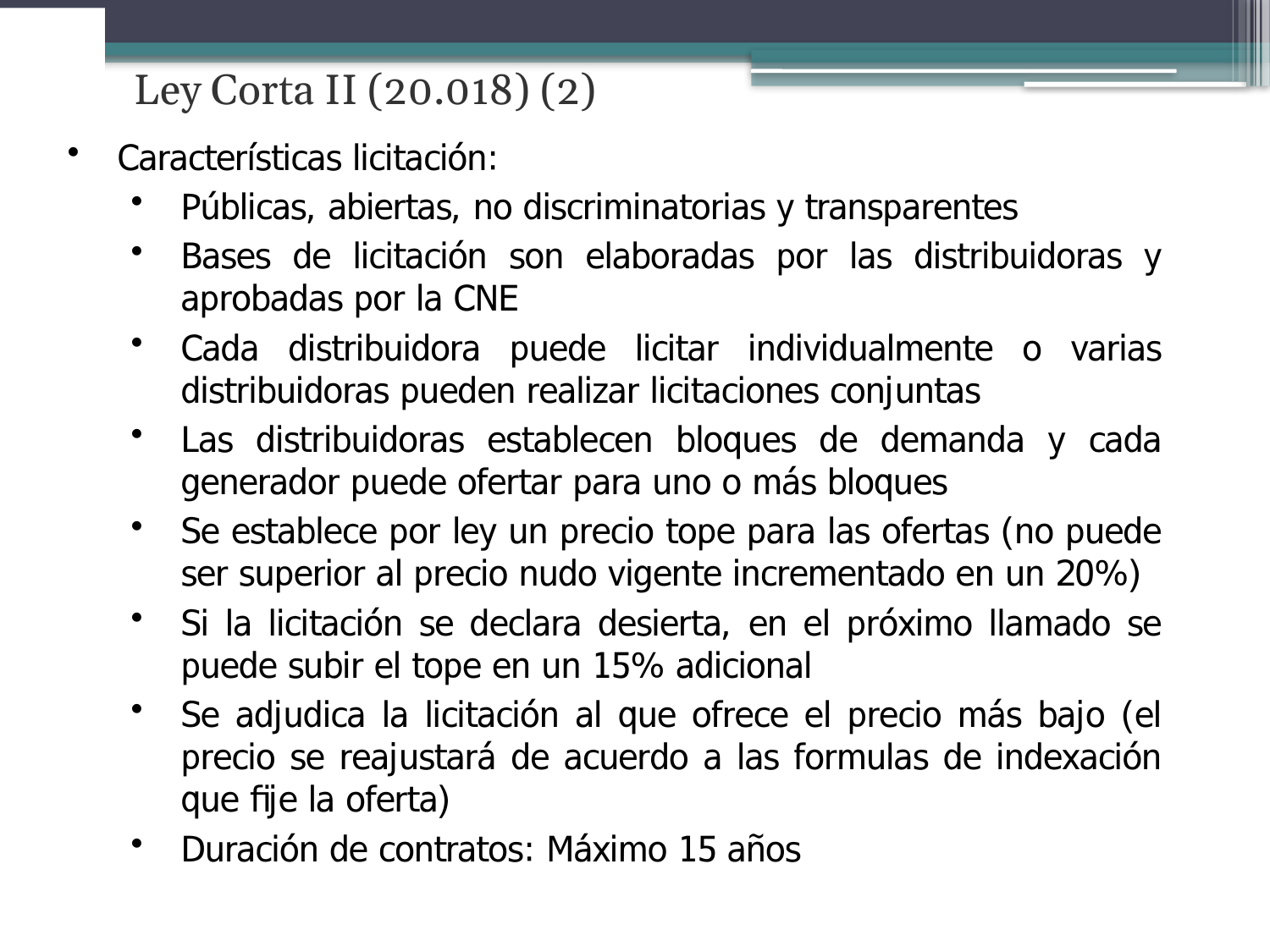

Ley Corta II (20.018) (2)

Características licitación:
Públicas, abiertas, no discriminatorias y transparentes
Bases de licitación son elaboradas por las distribuidoras y aprobadas por la CNE
Cada distribuidora puede licitar individualmente o varias distribuidoras pueden realizar licitaciones conjuntas
Las distribuidoras establecen bloques de demanda y cada generador puede ofertar para uno o más bloques
Se establece por ley un precio tope para las ofertas (no puede ser superior al precio nudo vigente incrementado en un 20%)
Si la licitación se declara desierta, en el próximo llamado se puede subir el tope en un 15% adicional
Se adjudica la licitación al que ofrece el precio más bajo (el precio se reajustará de acuerdo a las formulas de indexación que fije la oferta)
Duración de contratos: Máximo 15 años